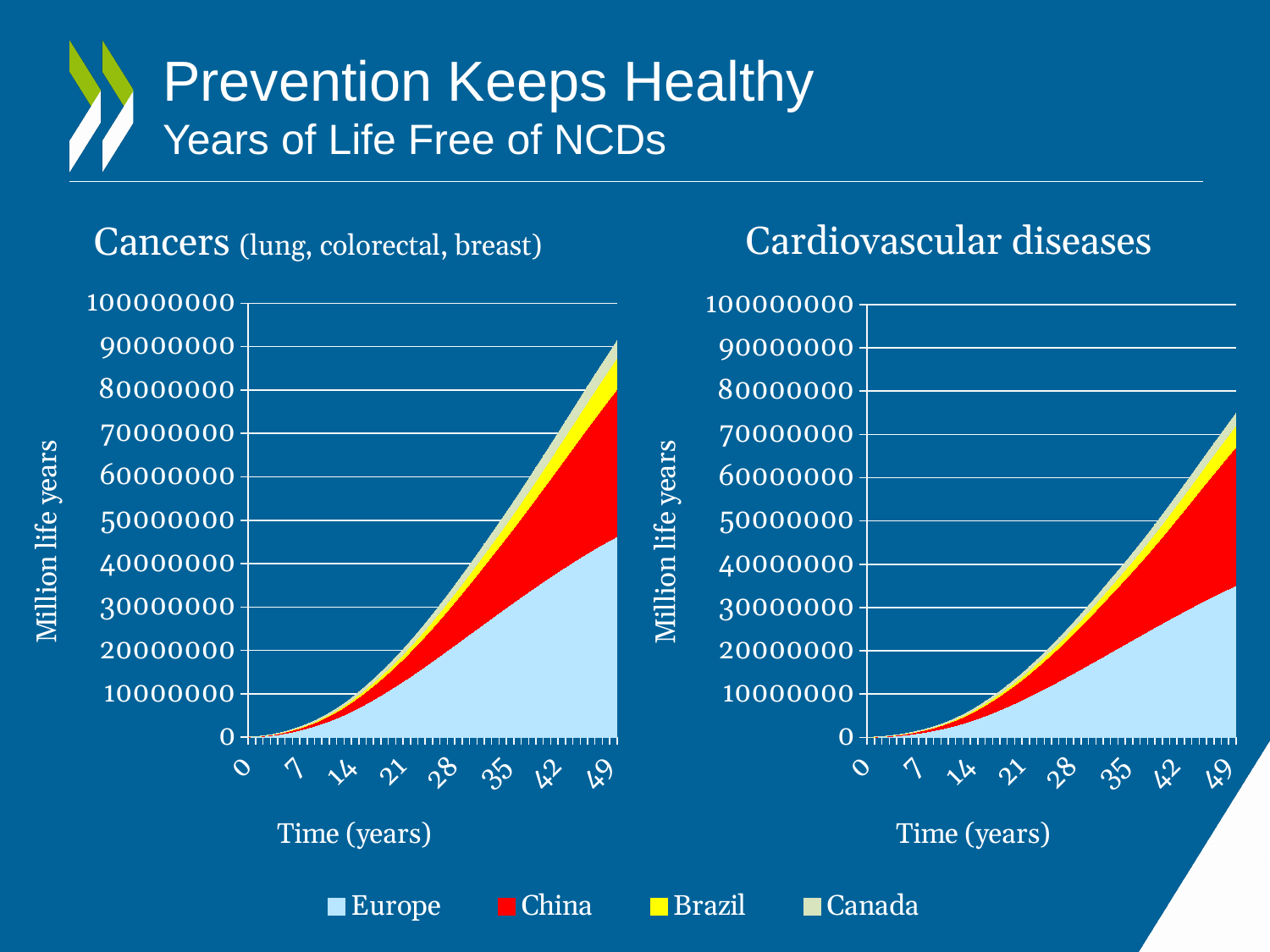

# Prevention Keeps Healthy Years of Life Free of NCDs
Cardiovascular diseases
Cancers (lung, colorectal, breast)

### Chart

| Category | Europe | China | Brazil | Canada |
|---|---|---|---|---|
| 0 | 23964.79157479906 | 12357.00328757277 | 1727.340952715757 | 4091.8850184527155 |
| 1 | 84849.62182155819 | 38994.47017610513 | 8709.191295609186 | 12021.317029237514 |
| 2 | 193960.40629053878 | 79184.79392100344 | 19070.617828366307 | 25671.325344185057 |
| 3 | 359823.9501191786 | 128098.57186995778 | 34072.93044607608 | 40735.783753959004 |
| 4 | 588989.4987330454 | 198558.1254784571 | 55917.485607839466 | 60955.00294190472 |
| 5 | 881340.3789191294 | 278304.20815591357 | 78469.51461713291 | 89011.67998159218 |
| 6 | 1231502.8564376947 | 372644.8894366612 | 106066.52323951197 | 118955.48222947746 |
| 7 | 1632404.8756665792 | 478006.4597255571 | 139609.4662625432 | 154842.29354168277 |
| 8 | 2082102.272951157 | 603326.4856776537 | 180637.48473111546 | 198620.1774347514 |
| 9 | 2577650.8206744567 | 762472.1804773839 | 221691.42152616777 | 248373.84609401348 |
| 10 | 3127719.0208935076 | 959303.5344428227 | 267865.51592523215 | 303610.8134789243 |
| 11 | 3739437.995618565 | 1184243.863256873 | 322092.6452359508 | 361562.73078455497 |
| 12 | 4403261.998599074 | 1445413.25785075 | 382985.438809571 | 422676.0503002398 |
| 13 | 5125900.971199882 | 1733118.6049106377 | 453355.66838635155 | 489426.14984695276 |
| 14 | 5930354.000854723 | 2051658.6219126026 | 528524.9823828291 | 560953.9343371702 |
| 15 | 6802312.521312763 | 2413155.586632772 | 610376.8450919089 | 634736.5346658884 |
| 16 | 7706416.221240579 | 2797638.874198428 | 692750.9055381137 | 716623.7053727589 |
| 17 | 8661758.558727093 | 3209332.2367230635 | 776303.9781338198 | 804389.8874118326 |
| 18 | 9670222.372886451 | 3628437.980613906 | 860412.3068549627 | 897102.3338091675 |
| 19 | 10700714.12805231 | 4089505.431801515 | 943046.0257946225 | 990486.337241019 |
| 20 | 11766585.250236629 | 4581710.5248717675 | 1033421.2718514837 | 1083295.4987101746 |
| 21 | 12861048.686320301 | 5120383.083078612 | 1128370.6048382432 | 1176715.609414481 |
| 22 | 13983126.161385963 | 5716410.983116709 | 1232983.318996215 | 1269119.1058765913 |
| 23 | 15143144.397182584 | 6329935.223184072 | 1349400.6138282758 | 1367970.9860680168 |
| 24 | 16329279.800962782 | 6979310.812081399 | 1468215.2111093167 | 1472003.849296225 |
| 25 | 17537499.59065366 | 7651661.0559046045 | 1594309.8763863142 | 1578112.3151248633 |
| 26 | 18759688.05276428 | 8359807.109354259 | 1729958.9884861188 | 1683430.0958489368 |
| 27 | 19986389.47561855 | 9116744.582106473 | 1864755.252137727 | 1791162.30446604 |
| 28 | 21212685.06839288 | 9906677.071896797 | 2007861.6106341628 | 1900264.9603263976 |
| 29 | 22457945.926053148 | 10721441.863377042 | 2159167.4895956046 | 2011945.2142507762 |
| 30 | 23705188.36151625 | 11554997.921721822 | 2321112.8221598333 | 2119001.159819144 |
| 31 | 24930162.8853243 | 12452676.493331995 | 2479068.933511 | 2224708.43152277 |
| 32 | 26162756.22955012 | 13369425.414066168 | 2636780.5521421586 | 2332401.5818757988 |
| 33 | 27418537.296707496 | 14286051.974226812 | 2803385.6315228622 | 2442795.6241997816 |
| 34 | 28662701.190001596 | 15187462.965916568 | 2982555.51444677 | 2556257.513903424 |
| 35 | 29878415.584311917 | 16147820.551394008 | 3178020.291403017 | 2664649.1574507207 |
| 36 | 31088728.84734435 | 17121242.000513576 | 3387616.8408497097 | 2773271.201321037 |
| 37 | 32292742.98221785 | 18154376.222183466 | 3606267.057113001 | 2880006.453025895 |
| 38 | 33485443.51676224 | 19237474.291334547 | 3832775.4829518874 | 2984780.518277118 |
| 39 | 34663878.94740339 | 20347301.924174648 | 4068756.5764976363 | 3078083.4419104513 |
| 40 | 35834926.880864106 | 21475623.518088665 | 4312818.10185672 | 3165034.8888975317 |
| 41 | 36972915.39901298 | 22619187.27147654 | 4582764.61241273 | 3247651.242254351 |
| 42 | 38103282.213221304 | 23822686.96854471 | 4856437.051766442 | 3329823.3810088406 |
| 43 | 39222139.30510318 | 25041527.55812504 | 5132861.405797741 | 3409288.734445948 |
| 44 | 40300339.17625267 | 26275516.24127314 | 5409612.478808655 | 3486943.282821867 |
| 45 | 41373164.08047465 | 27554855.623508126 | 5693437.462618769 | 3564106.1889397074 |
| 46 | 42419556.77049276 | 28825320.60704697 | 5991465.1015761085 | 3640903.5990649113 |
| 47 | 43434236.61039705 | 30096421.365128826 | 6307637.561922148 | 3710767.703828102 |
| 48 | 44409536.28362198 | 31348411.766451426 | 6620125.7043378735 | 3777390.752724714 |
| 49 | 45349936.50074976 | 32667902.296081882 | 6928761.742115562 | 3838926.09709565 |
| 50 | 46262211.548060015 | 33973574.66530186 | 7231140.067576891 | 3895764.1209579427 |

### Chart

| Category | Europe | China | Brazil | Canada |
|---|---|---|---|---|
| 0 | 10675.336579652649 | 6992.494802089348 | 725.6590819826876 | 2342.417894179841 |
| 1 | 41285.37511870255 | 26662.216070404313 | 3941.9490557465415 | 7042.47910248269 |
| 2 | 102495.16547403052 | 65062.640127586616 | 10643.690643843569 | 15700.747410349133 |
| 3 | 197310.4477916427 | 107471.55792673901 | 19019.25989174215 | 25219.992918371034 |
| 4 | 330431.15017131716 | 160759.58125359006 | 30952.458346961976 | 37921.50024814761 |
| 5 | 499268.6246106961 | 226108.11421312767 | 43765.99424998614 | 54055.64386817833 |
| 6 | 708349.420863794 | 307363.66830215114 | 61713.39788500015 | 73629.66888810515 |
| 7 | 954587.5802587965 | 401650.8521747964 | 81314.5359052117 | 95016.32993047337 |
| 8 | 1227082.6450269686 | 509118.60610670905 | 106106.48336957673 | 121608.78240748572 |
| 9 | 1536081.3626874438 | 632248.2334171426 | 132597.3397714355 | 153470.86581498105 |
| 10 | 1885378.9721700414 | 793916.0884179221 | 163849.01947792168 | 188741.8727517407 |
| 11 | 2284074.614376046 | 995522.5969837148 | 200628.56222624943 | 224381.26266354328 |
| 12 | 2718524.0336207347 | 1219386.9009318901 | 242760.4951074644 | 265526.9286531459 |
| 13 | 3195743.3772486104 | 1472127.9888652838 | 291489.3533274786 | 307467.29608211026 |
| 14 | 3733990.348657671 | 1751213.398290324 | 342848.51553079975 | 352434.1753710124 |
| 15 | 4328616.2330240365 | 2074268.0413485034 | 396877.61633486155 | 399486.28711679287 |
| 16 | 4949879.425007189 | 2433375.175222357 | 453084.43618339684 | 452007.7434223049 |
| 17 | 5625954.910252335 | 2823333.845495355 | 509008.72099401517 | 507186.0461842588 |
| 18 | 6333797.60027729 | 3236613.4290191084 | 567666.1966086314 | 565745.3052872276 |
| 19 | 7065079.408764272 | 3683651.941933902 | 623939.8983085473 | 630152.5952686465 |
| 20 | 7828270.010041353 | 4153365.941660986 | 689227.0022990563 | 695199.717547731 |
| 21 | 8621019.531095982 | 4658360.184505963 | 758500.0549054891 | 762020.7528873564 |
| 22 | 9439679.528457107 | 5223960.170786456 | 830780.7336505222 | 829686.6073021124 |
| 23 | 10286967.669614132 | 5816268.587474274 | 909313.307870242 | 898420.0545368172 |
| 24 | 11157126.166107088 | 6421846.6028111195 | 988975.1863249454 | 970705.4961314673 |
| 25 | 12045669.369329419 | 7069983.884807309 | 1075551.2674456385 | 1043498.4487216176 |
| 26 | 12963834.589861263 | 7735579.3055800125 | 1169553.3643449254 | 1116470.6978593532 |
| 27 | 13890165.144375194 | 8441701.997600913 | 1266684.6768423554 | 1191949.247642493 |
| 28 | 14814581.786737373 | 9179649.231370306 | 1370290.5073410298 | 1268430.6879024112 |
| 29 | 15767207.619968493 | 9934630.794765491 | 1476248.783135201 | 1348746.2303411434 |
| 30 | 16719886.400566977 | 10723574.357786689 | 1587964.952776838 | 1426868.100125908 |
| 31 | 17668603.913293652 | 11574270.501632929 | 1699158.627760147 | 1499794.786430932 |
| 32 | 18631162.40598364 | 12424690.416000377 | 1816308.5417317727 | 1573730.21010977 |
| 33 | 19614848.704020835 | 13297279.845318276 | 1937295.5657865636 | 1650623.44904056 |
| 34 | 20590455.301461272 | 14129403.970529351 | 2065656.3387053234 | 1727247.9837272367 |
| 35 | 21551249.891118616 | 14998828.194439147 | 2206919.323642567 | 1800519.7663884046 |
| 36 | 22506586.80718288 | 15902834.682474943 | 2347189.320225145 | 1874797.6533326618 |
| 37 | 23473932.25572586 | 16857691.66191683 | 2493236.1995045585 | 1947326.46622969 |
| 38 | 24439546.235750496 | 17834696.992044054 | 2644317.374746566 | 2019023.8493500007 |
| 39 | 25396693.173197553 | 18861516.15131685 | 2805594.083335618 | 2086432.703295207 |
| 40 | 26343982.71990783 | 19950687.11627137 | 2975972.1248717327 | 2152171.350243311 |
| 41 | 27272038.841453884 | 21066444.01544074 | 3160158.9601673447 | 2217550.815714942 |
| 42 | 28202240.484664276 | 22236791.599513963 | 3349284.7986035324 | 2283708.878917004 |
| 43 | 29125673.26803989 | 23399265.042634696 | 3543449.1537242117 | 2342397.7550674295 |
| 44 | 30026885.881943393 | 24587975.584210664 | 3738173.7243136414 | 2403104.33976459 |
| 45 | 30917008.201485943 | 25848047.147615317 | 3942553.5545322094 | 2461860.1454616683 |
| 46 | 31802286.83535247 | 27070920.529226754 | 4152733.2749121026 | 2521355.344295536 |
| 47 | 32651667.243517015 | 28309226.373549066 | 4371097.527971556 | 2577044.4713296597 |
| 48 | 33475321.607472077 | 29530455.79588847 | 4590969.471088342 | 2633162.4213444823 |
| 49 | 34281111.23793931 | 30806663.30146698 | 4812073.2266471535 | 2684755.2671826575 |
| 50 | 35073613.229816444 | 32044929.64731787 | 5028415.763742929 | 2733086.7430307902 |

### Chart

| Category | Europe | China | Brazil | Canada |
|---|---|---|---|---|
| 0 | 23964.79157479906 | 12357.00328757277 | 1727.340952715757 | 4091.8850184527155 |
| 1 | 84849.62182155819 | 38994.47017610513 | 8709.191295609186 | 12021.317029237514 |
| 2 | 193960.40629053878 | 79184.79392100344 | 19070.617828366307 | 25671.325344185057 |
| 3 | 359823.9501191786 | 128098.57186995778 | 34072.93044607608 | 40735.783753959004 |
| 4 | 588989.4987330454 | 198558.1254784571 | 55917.485607839466 | 60955.00294190472 |
| 5 | 881340.3789191294 | 278304.20815591357 | 78469.51461713291 | 89011.67998159218 |
| 6 | 1231502.8564376947 | 372644.8894366612 | 106066.52323951197 | 118955.48222947746 |
| 7 | 1632404.8756665792 | 478006.4597255571 | 139609.4662625432 | 154842.29354168277 |
| 8 | 2082102.272951157 | 603326.4856776537 | 180637.48473111546 | 198620.1774347514 |
| 9 | 2577650.8206744567 | 762472.1804773839 | 221691.42152616777 | 248373.84609401348 |
| 10 | 3127719.0208935076 | 959303.5344428227 | 267865.51592523215 | 303610.8134789243 |
| 11 | 3739437.995618565 | 1184243.863256873 | 322092.6452359508 | 361562.73078455497 |
| 12 | 4403261.998599074 | 1445413.25785075 | 382985.438809571 | 422676.0503002398 |
| 13 | 5125900.971199882 | 1733118.6049106377 | 453355.66838635155 | 489426.14984695276 |
| 14 | 5930354.000854723 | 2051658.6219126026 | 528524.9823828291 | 560953.9343371702 |
| 15 | 6802312.521312763 | 2413155.586632772 | 610376.8450919089 | 634736.5346658884 |
| 16 | 7706416.221240579 | 2797638.874198428 | 692750.9055381137 | 716623.7053727589 |
| 17 | 8661758.558727093 | 3209332.2367230635 | 776303.9781338198 | 804389.8874118326 |
| 18 | 9670222.372886451 | 3628437.980613906 | 860412.3068549627 | 897102.3338091675 |
| 19 | 10700714.12805231 | 4089505.431801515 | 943046.0257946225 | 990486.337241019 |
| 20 | 11766585.250236629 | 4581710.5248717675 | 1033421.2718514837 | 1083295.4987101746 |
| 21 | 12861048.686320301 | 5120383.083078612 | 1128370.6048382432 | 1176715.609414481 |
| 22 | 13983126.161385963 | 5716410.983116709 | 1232983.318996215 | 1269119.1058765913 |
| 23 | 15143144.397182584 | 6329935.223184072 | 1349400.6138282758 | 1367970.9860680168 |
| 24 | 16329279.800962782 | 6979310.812081399 | 1468215.2111093167 | 1472003.849296225 |
| 25 | 17537499.59065366 | 7651661.0559046045 | 1594309.8763863142 | 1578112.3151248633 |
| 26 | 18759688.05276428 | 8359807.109354259 | 1729958.9884861188 | 1683430.0958489368 |
| 27 | 19986389.47561855 | 9116744.582106473 | 1864755.252137727 | 1791162.30446604 |
| 28 | 21212685.06839288 | 9906677.071896797 | 2007861.6106341628 | 1900264.9603263976 |
| 29 | 22457945.926053148 | 10721441.863377042 | 2159167.4895956046 | 2011945.2142507762 |
| 30 | 23705188.36151625 | 11554997.921721822 | 2321112.8221598333 | 2119001.159819144 |
| 31 | 24930162.8853243 | 12452676.493331995 | 2479068.933511 | 2224708.43152277 |
| 32 | 26162756.22955012 | 13369425.414066168 | 2636780.5521421586 | 2332401.5818757988 |
| 33 | 27418537.296707496 | 14286051.974226812 | 2803385.6315228622 | 2442795.6241997816 |
| 34 | 28662701.190001596 | 15187462.965916568 | 2982555.51444677 | 2556257.513903424 |
| 35 | 29878415.584311917 | 16147820.551394008 | 3178020.291403017 | 2664649.1574507207 |
| 36 | 31088728.84734435 | 17121242.000513576 | 3387616.8408497097 | 2773271.201321037 |
| 37 | 32292742.98221785 | 18154376.222183466 | 3606267.057113001 | 2880006.453025895 |
| 38 | 33485443.51676224 | 19237474.291334547 | 3832775.4829518874 | 2984780.518277118 |
| 39 | 34663878.94740339 | 20347301.924174648 | 4068756.5764976363 | 3078083.4419104513 |
| 40 | 35834926.880864106 | 21475623.518088665 | 4312818.10185672 | 3165034.8888975317 |
| 41 | 36972915.39901298 | 22619187.27147654 | 4582764.61241273 | 3247651.242254351 |
| 42 | 38103282.213221304 | 23822686.96854471 | 4856437.051766442 | 3329823.3810088406 |
| 43 | 39222139.30510318 | 25041527.55812504 | 5132861.405797741 | 3409288.734445948 |
| 44 | 40300339.17625267 | 26275516.24127314 | 5409612.478808655 | 3486943.282821867 |
| 45 | 41373164.08047465 | 27554855.623508126 | 5693437.462618769 | 3564106.1889397074 |
| 46 | 42419556.77049276 | 28825320.60704697 | 5991465.1015761085 | 3640903.5990649113 |
| 47 | 43434236.61039705 | 30096421.365128826 | 6307637.561922148 | 3710767.703828102 |
| 48 | 44409536.28362198 | 31348411.766451426 | 6620125.7043378735 | 3777390.752724714 |
| 49 | 45349936.50074976 | 32667902.296081882 | 6928761.742115562 | 3838926.09709565 |
| 50 | 46262211.548060015 | 33973574.66530186 | 7231140.067576891 | 3895764.1209579427 |